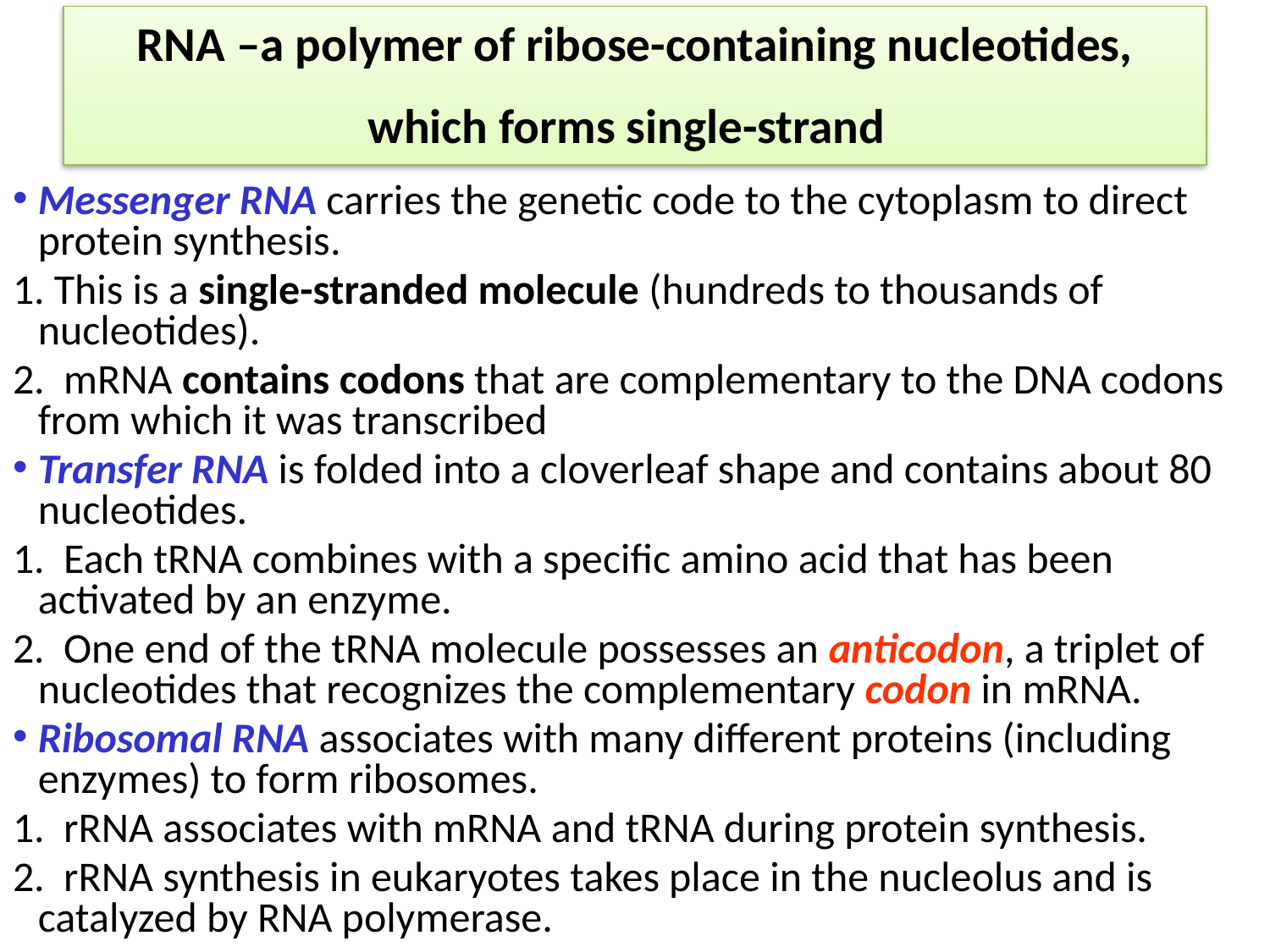

# RNA –a polymer of ribose-containing nucleotides, which forms single-strand
Messenger RNA carries the genetic code to the cytoplasm to direct protein synthesis.
1. This is a single-stranded molecule (hundreds to thousands of nucleotides).
2.  mRNA contains codons that are complementary to the DNA codons from which it was transcribed
Transfer RNA is folded into a cloverleaf shape and contains about 80 nucleotides.
1.  Each tRNA combines with a specific amino acid that has been activated by an enzyme.
2.  One end of the tRNA molecule possesses an anticodon, a triplet of nucleotides that recognizes the complementary codon in mRNA.
Ribosomal RNA associates with many different proteins (including enzymes) to form ribosomes.
1.  rRNA associates with mRNA and tRNA during protein synthesis.
2.  rRNA synthesis in eukaryotes takes place in the nucleolus and is catalyzed by RNA polymerase.